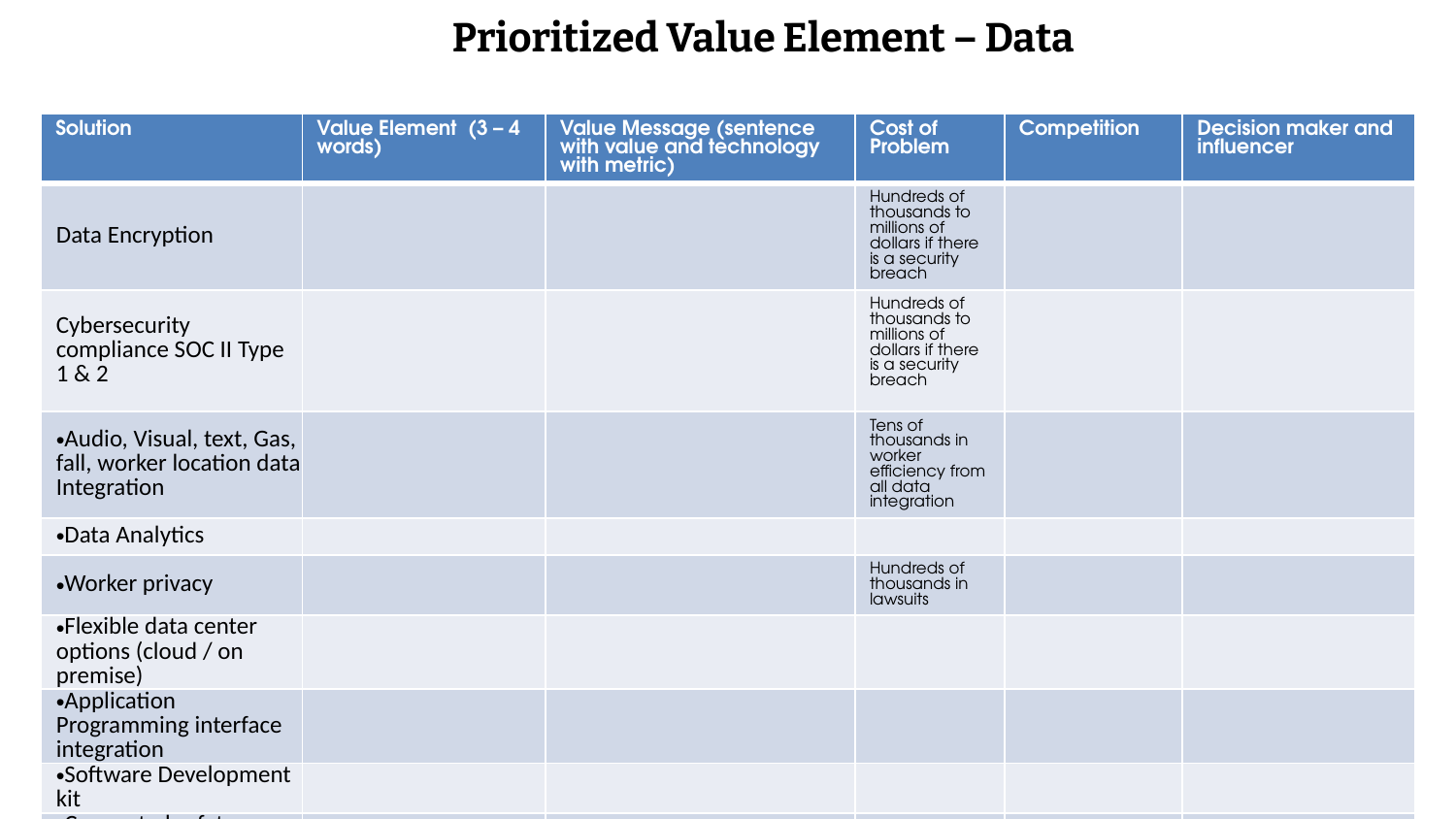

# Prioritized Value Element – Data
| Solution | Value Element (3 – 4 words) | Value Message (sentence with value and technology with metric) | Cost of Problem | Competition | Decision maker and influencer |
| --- | --- | --- | --- | --- | --- |
| Data Encryption |  |  | Hundreds of thousands to millions of dollars if there is a security breach |  |  |
| Cybersecurity compliance SOC II Type 1 & 2 |  |  | Hundreds of thousands to millions of dollars if there is a security breach |  |  |
| Audio, Visual, text, Gas, fall, worker location data Integration |  |  | Tens of thousands in worker efficiency from all data integration |  |  |
| Data Analytics |  |  |  |  |  |
| Worker privacy |  |  | Hundreds of thousands in lawsuits |  |  |
| Flexible data center options (cloud / on premise) |  |  |  |  |  |
| Application Programming interface integration |  |  |  |  |  |
| Software Development kit |  |  |  |  |  |
| Connected safety solution expansion |  |  |  |  |  |
www.rkiinstruments.com